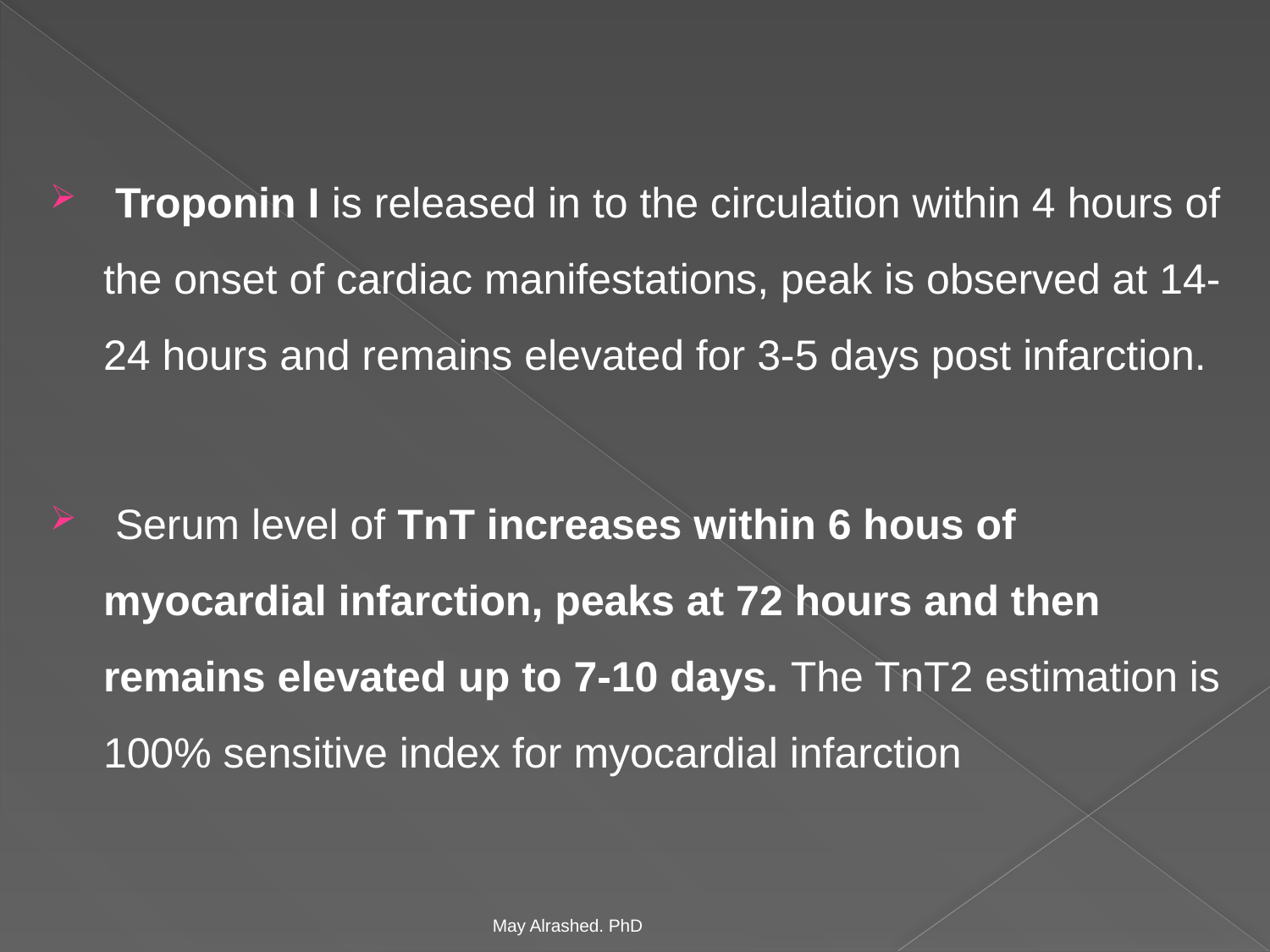

Troponin I is released in to the circulation within 4 hours of the onset of cardiac manifestations, peak is observed at 14-24 hours and remains elevated for 3-5 days post infarction.

 Serum level of TnT increases within 6 hous of myocardial infarction, peaks at 72 hours and then remains elevated up to 7-10 days. The TnT2 estimation is 100% sensitive index for myocardial infarction
May Alrashed. PhD